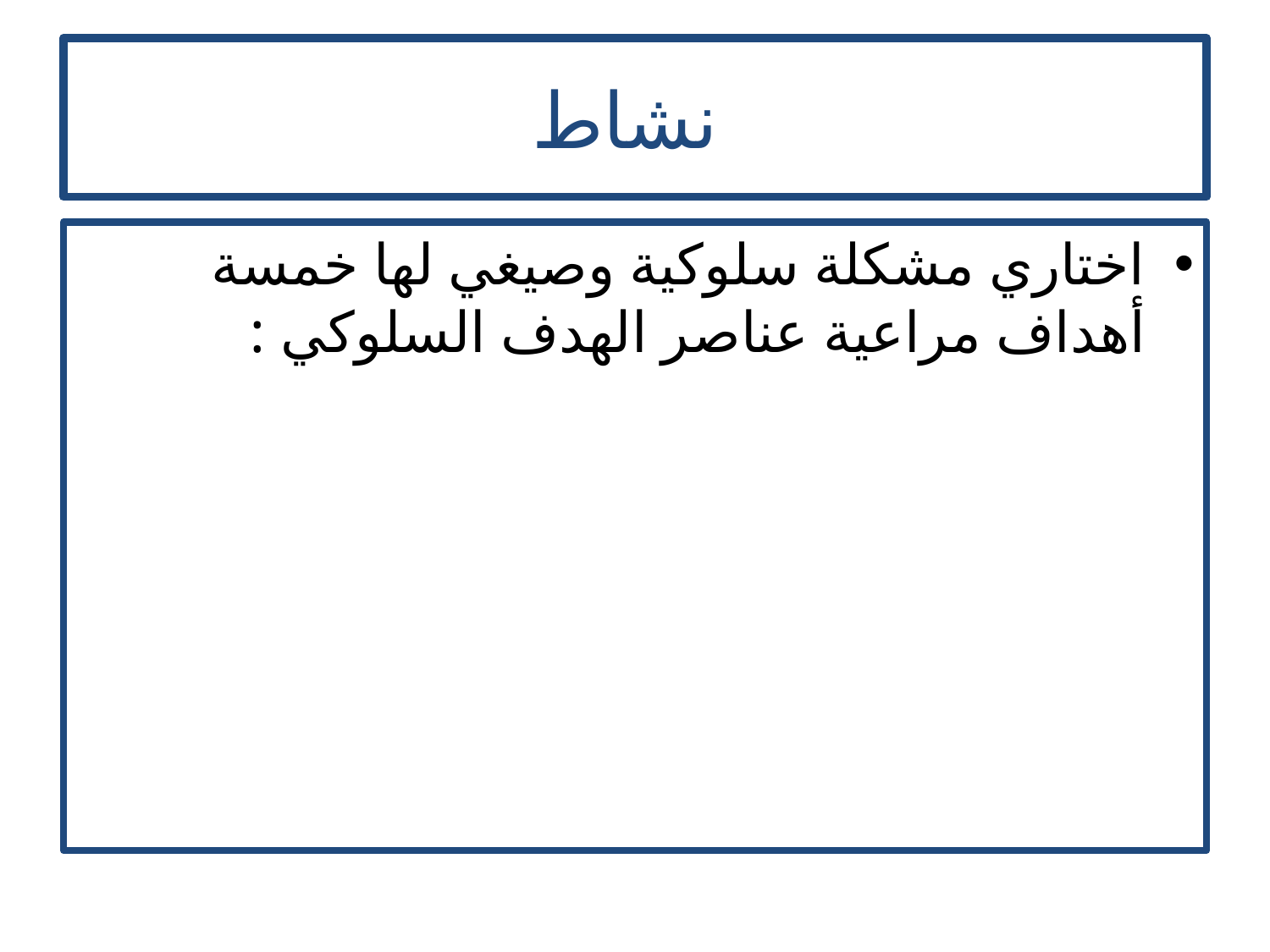

# نشاط
اختاري مشكلة سلوكية وصيغي لها خمسة أهداف مراعية عناصر الهدف السلوكي :